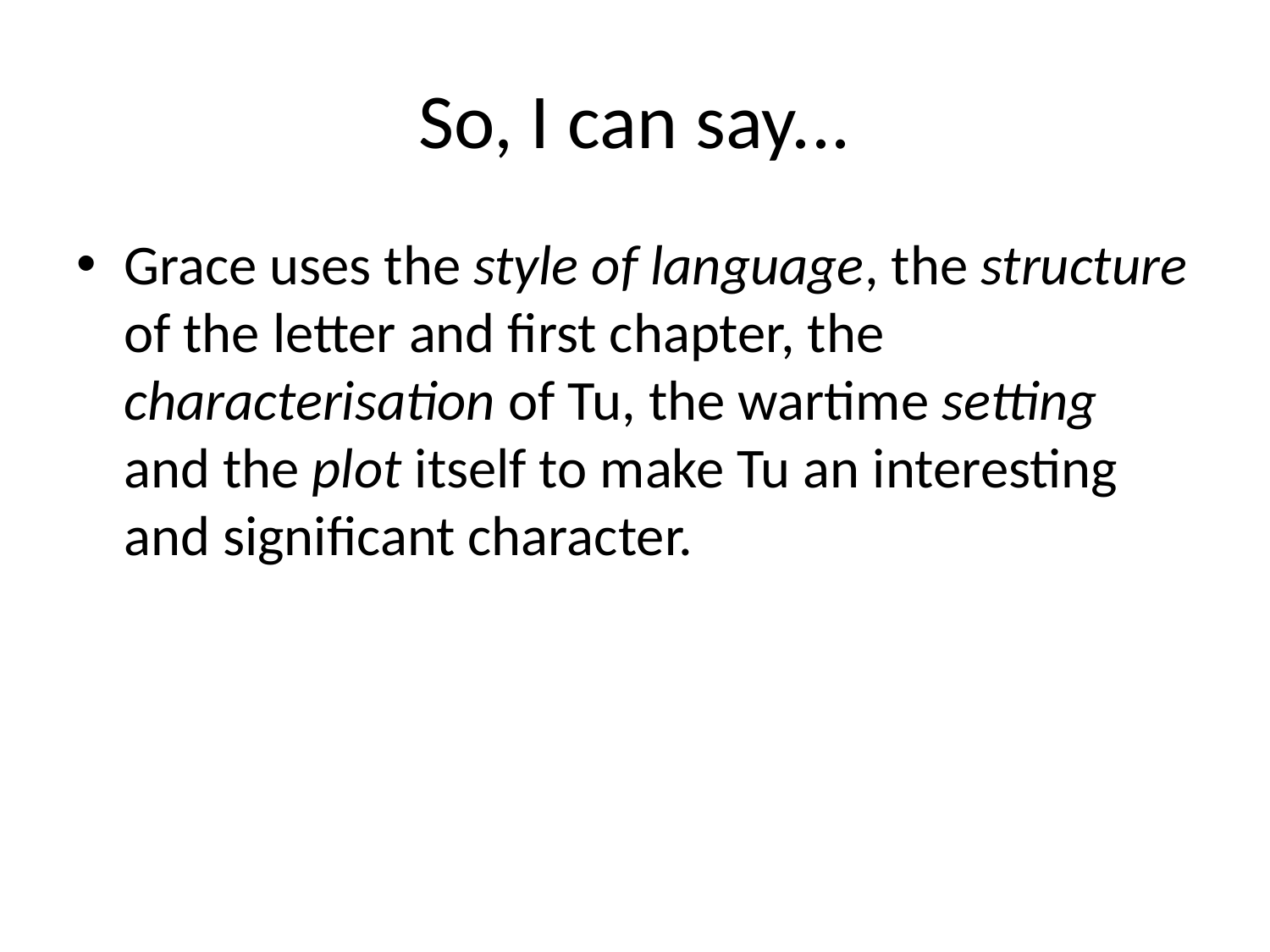

# So, I can say...
Grace uses the style of language, the structure of the letter and first chapter, the characterisation of Tu, the wartime setting and the plot itself to make Tu an interesting and significant character.